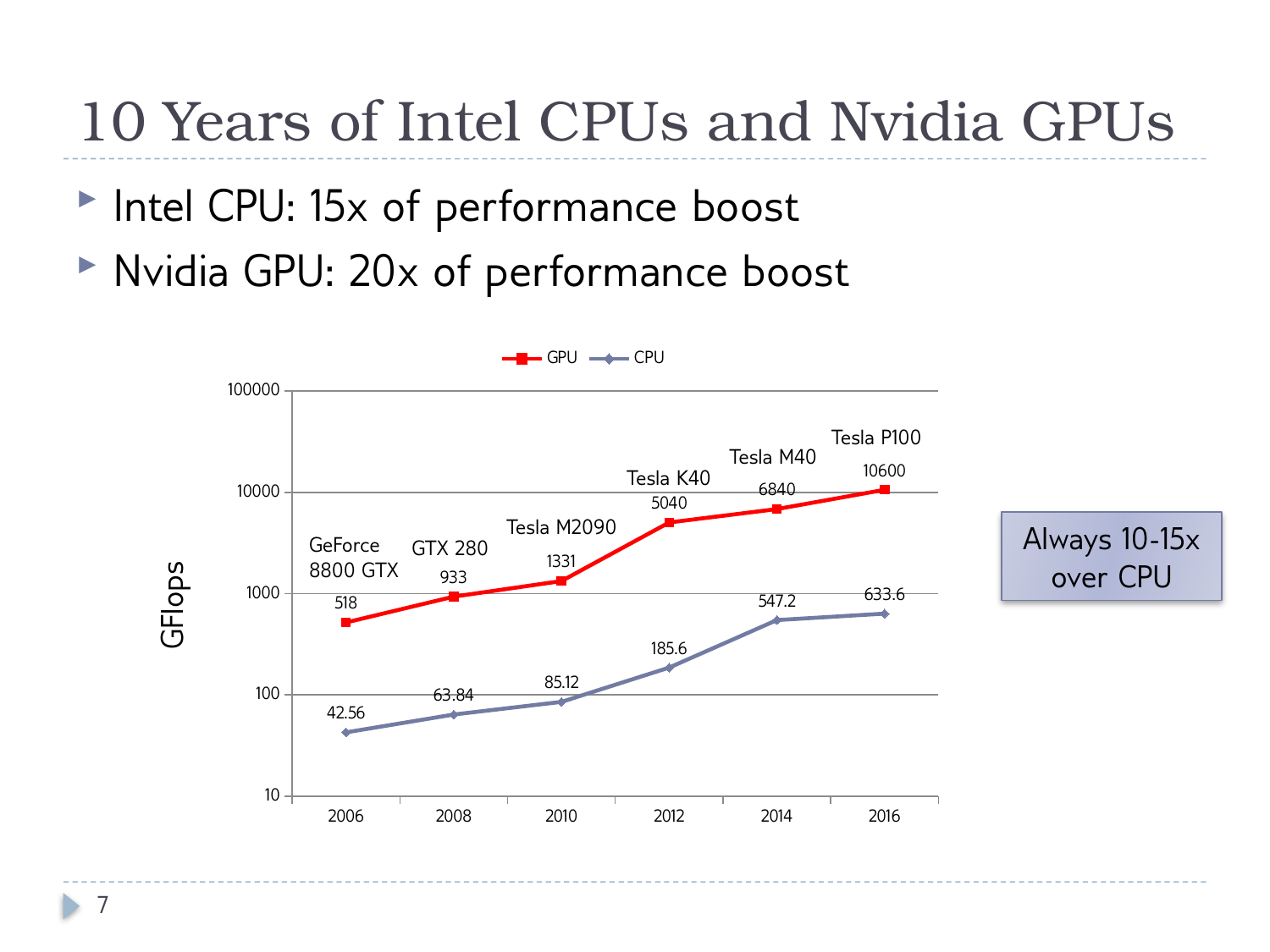

# 10 Years of Intel CPUs and Nvidia GPUs
Intel CPU: 15x of performance boost
Nvidia GPU: 20x of performance boost

### Chart

| Category |  |  |
|---|---|---|
| 2006 | 518.0 | 42.56 |
| 2008 | 933.0 | 63.84 |
| 2010 | 1331.0 | 85.12 |
| 2012 | 5040.0 | 185.6 |
| 2014 | 6840.0 | 547.1999999999999 |
| 2016 | 10600.0 | 633.6 |
Tesla P100
Tesla M40
Tesla K40
Tesla M2090
Always 10-15x over CPU
GeForce
8800 GTX
GTX 280
GFlops
7